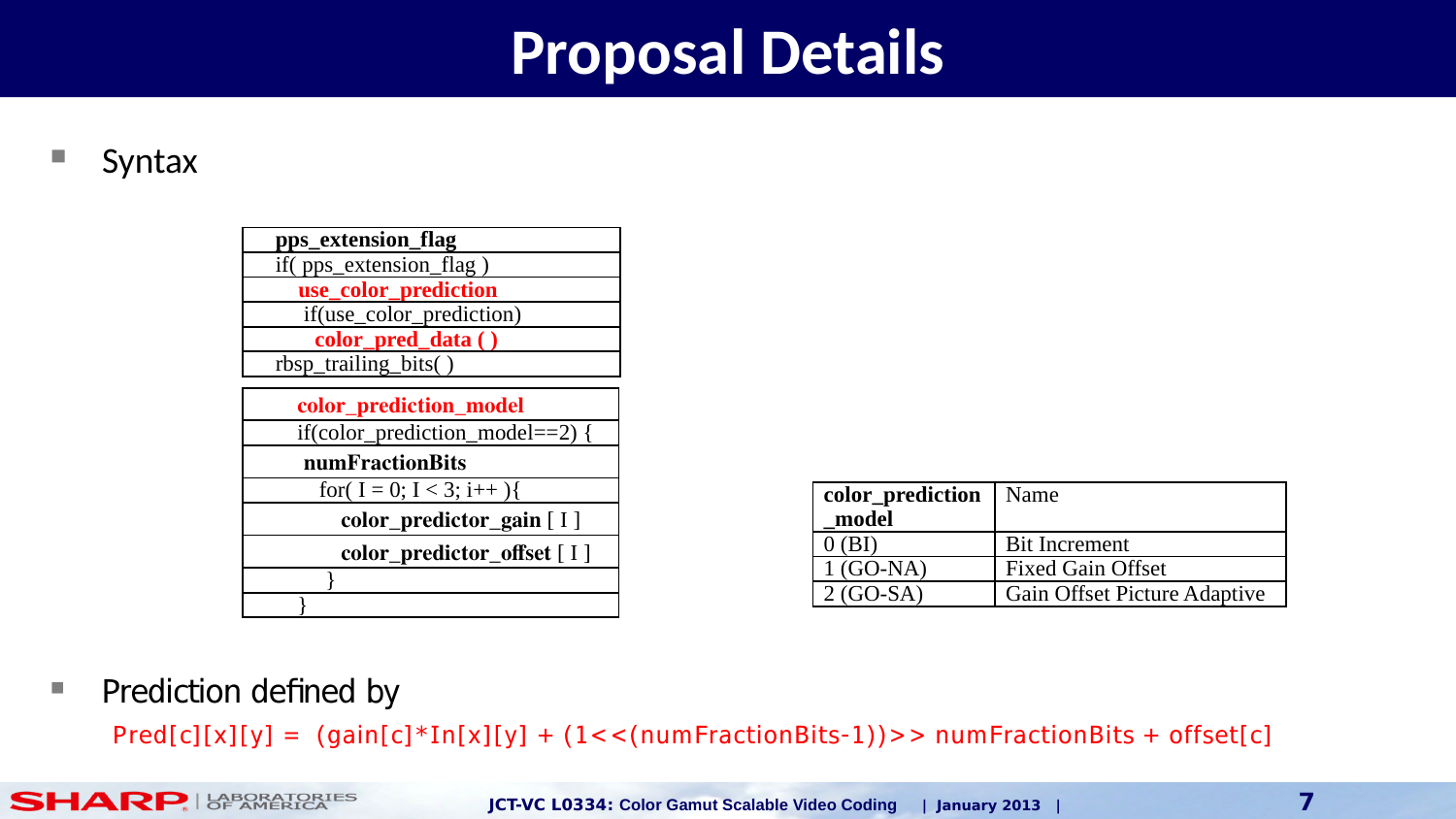

# Proposal Details
Syntax
| pps\_extension\_flag |
| --- |
| if( pps\_extension\_flag ) |
| use\_color\_prediction |
| if(use\_color\_prediction) |
| color\_pred\_data ( ) |
| rbsp\_trailing\_bits( ) |
| color\_prediction\_model |
| --- |
| if(color\_prediction\_model==2) { |
| numFractionBits |
| for( I = 0; I < 3; i++ ){ |
| color\_predictor\_gain [ I ] |
| color\_predictor\_offset [ I ] |
| } |
| } |
| color\_prediction\_model | Name |
| --- | --- |
| 0 (BI) | Bit Increment |
| 1 (GO-NA) | Fixed Gain Offset |
| 2 (GO-SA) | Gain Offset Picture Adaptive |
Prediction defined by
       Pred[c][x][y] =  (gain[c]*In[x][y] + (1<<(numFractionBits-1))>> numFractionBits + offset[c]